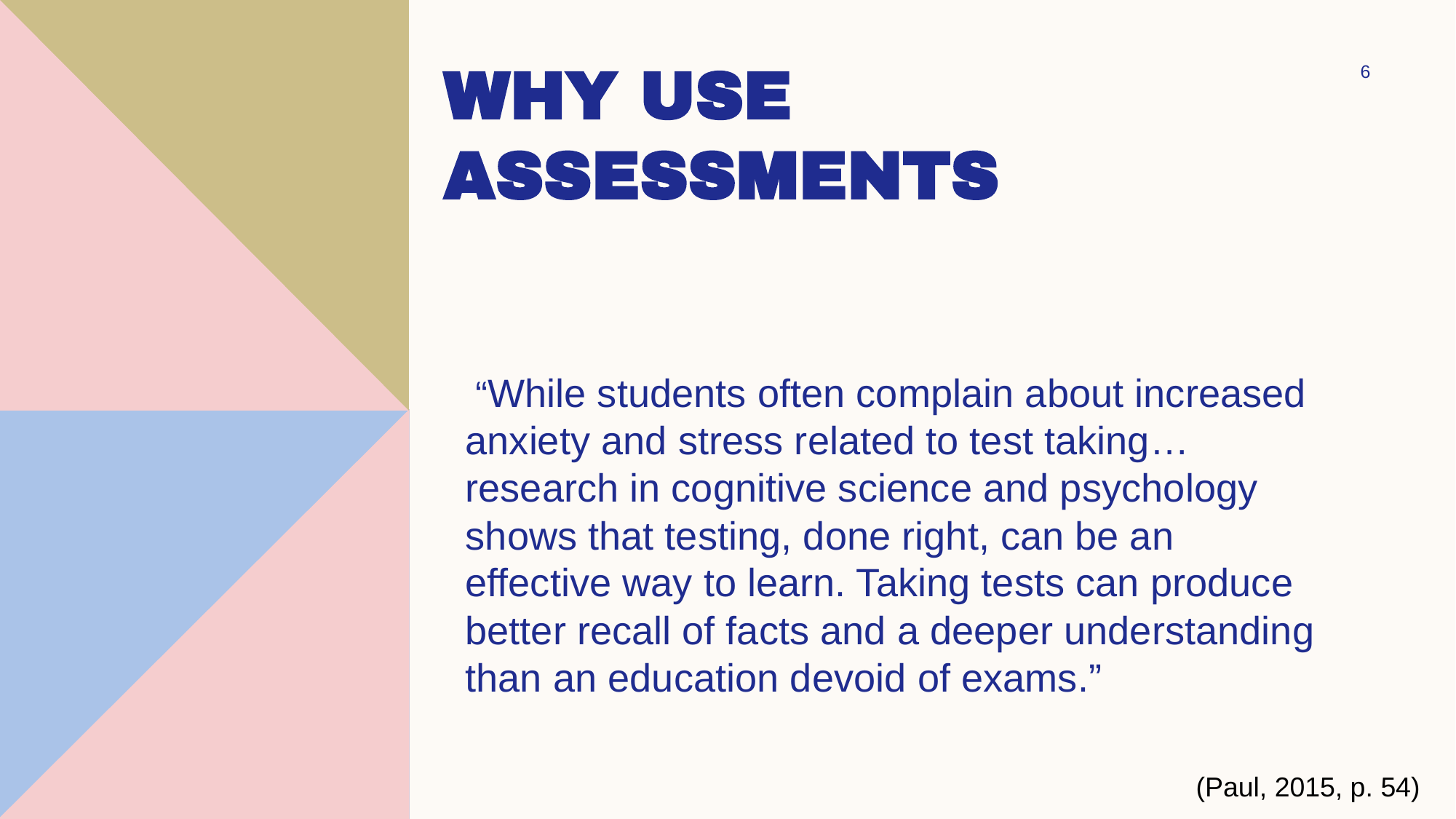

6
# Why Use Assessments
 “While students often complain about increased anxiety and stress related to test taking…research in cognitive science and psychology shows that testing, done right, can be an effective way to learn. Taking tests can produce better recall of facts and a deeper understanding than an education devoid of exams.”
(Paul, 2015, p. 54)